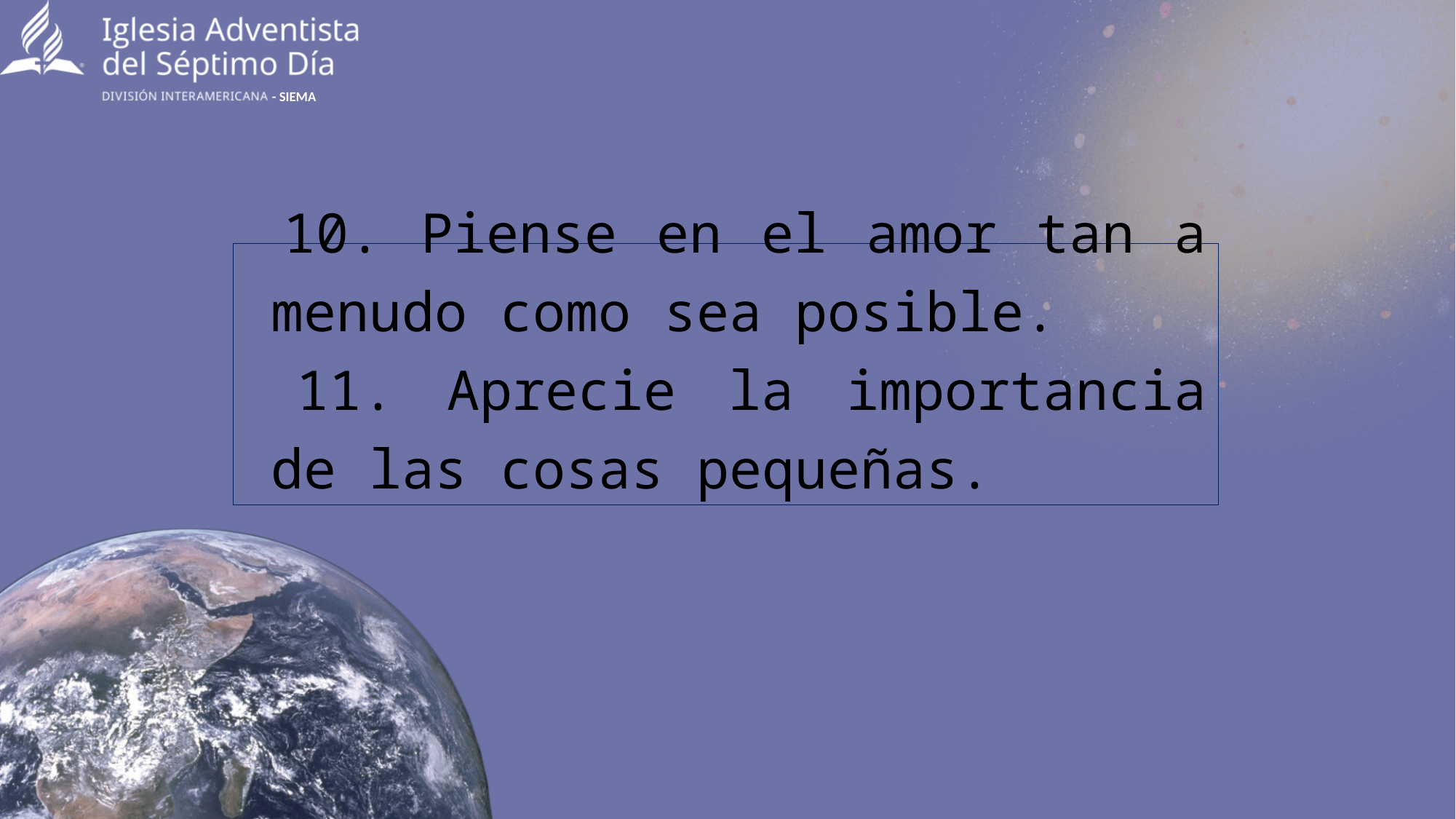

- SIEMA
 10. Piense en el amor tan a menudo como sea posible.
 11. Aprecie la importancia de las cosas pequeñas.